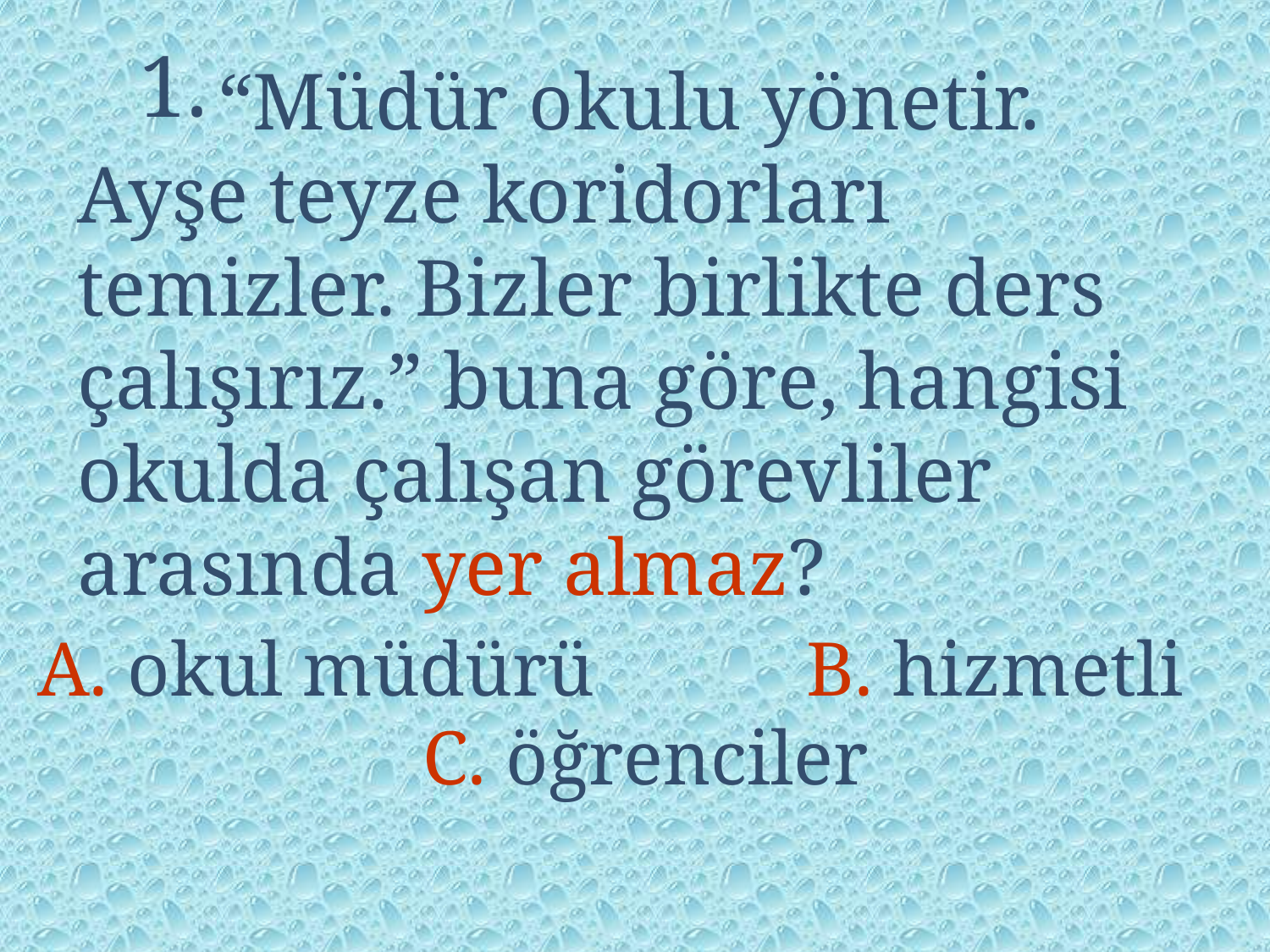

1.
       “Müdür okulu yönetir. Ayşe teyze koridorları temizler. Bizler birlikte ders çalışırız.” buna göre, hangisi okulda çalışan görevliler arasında yer almaz?
A. okul müdürü           B. hizmetli
                    C. öğrenciler